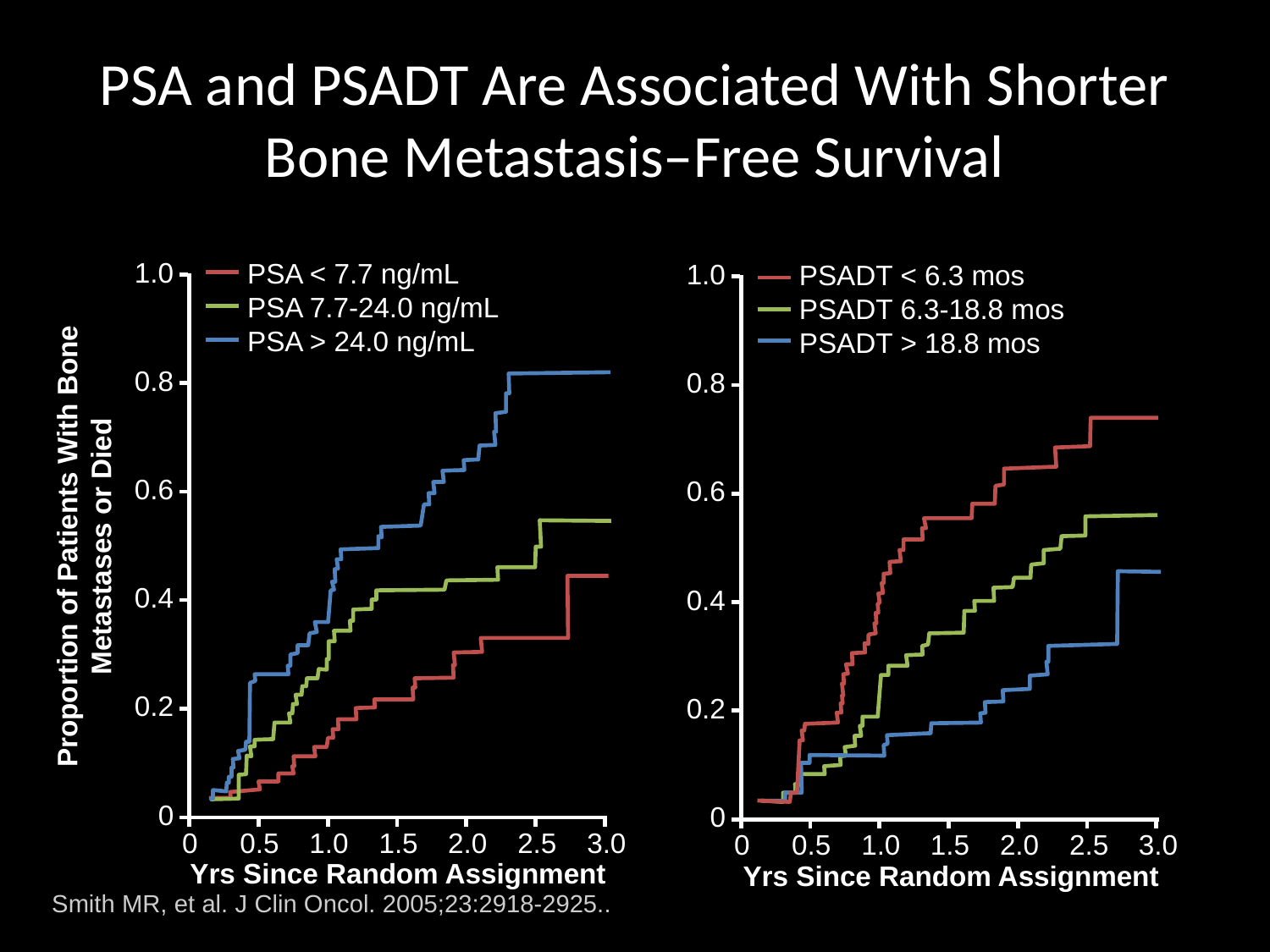

# PSA and PSADT Are Associated With Shorter Bone Metastasis–Free Survival
1.0
PSA < 7.7 ng/mL
PSA 7.7-24.0 ng/mL
PSA > 24.0 ng/mL
1.0
PSADT < 6.3 mos
PSADT 6.3-18.8 mos
PSADT > 18.8 mos
0.8
0.8

0.6
0.6
Proportion of Patients With Bone Metastases or Died

0.4

0.4
0.2
0.2
0
0
0
0.5
1.0
1.5
2.0
2.5
3.0
0
0.5
1.0
1.5
2.0
2.5
3.0
Yrs Since Random Assignment
Yrs Since Random Assignment
Smith MR, et al. J Clin Oncol. 2005;23:2918-2925..